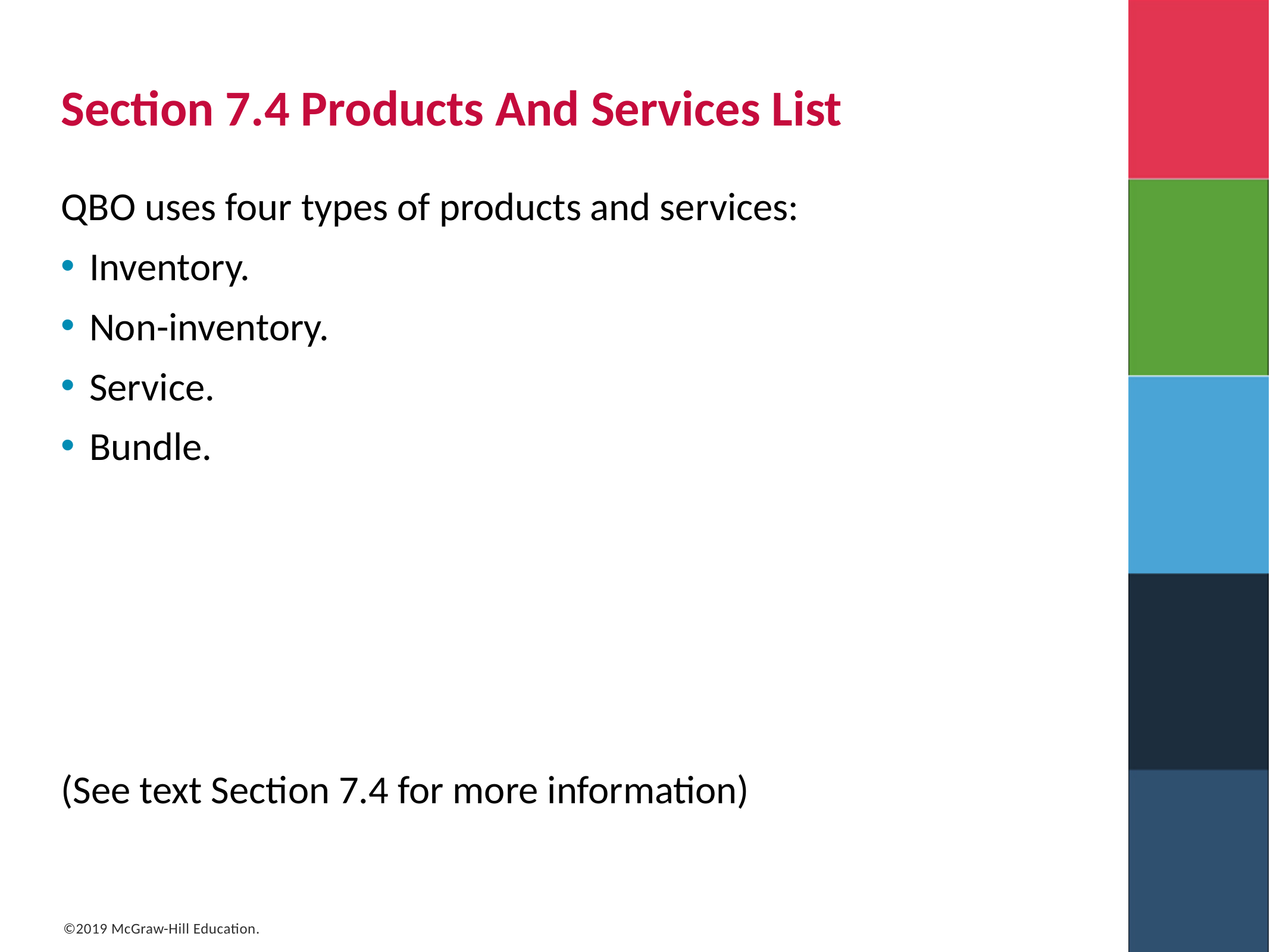

# Section 7.4 Products And Services List
Q B O uses four types of products and services:
Inventory.
Non-inventory.
Service.
Bundle.
(See text Section 7.4 for more information)